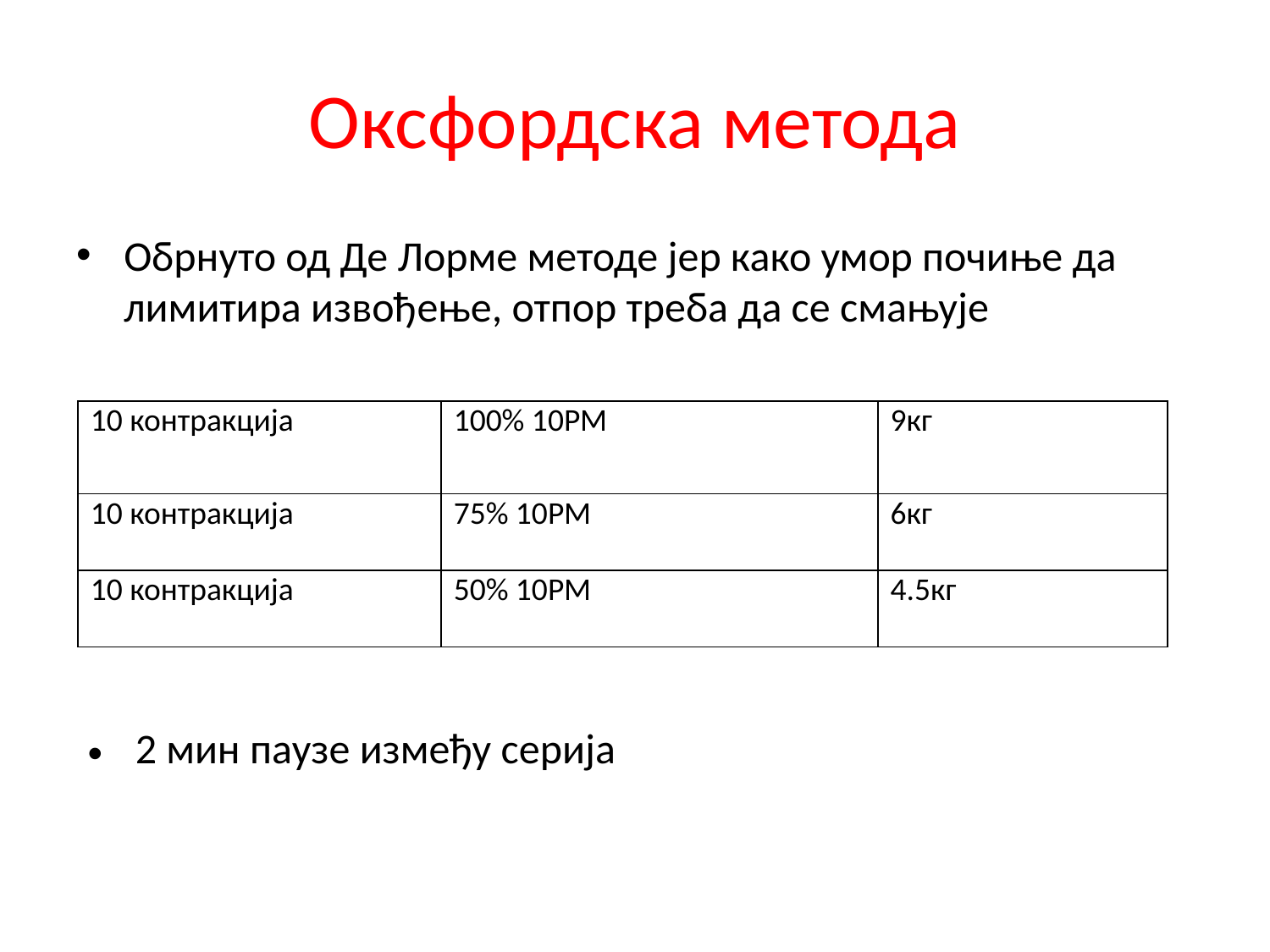

# Оксфордска метода
Обрнуто од Де Лорме методе јер како умор почиње да лимитира извођење, отпор треба да се смањује
| 10 контракција | 100% 10РМ | 9кг |
| --- | --- | --- |
| 10 контракција | 75% 10РМ | 6кг |
| 10 контракција | 50% 10РМ | 4.5кг |
2 мин паузе између серија